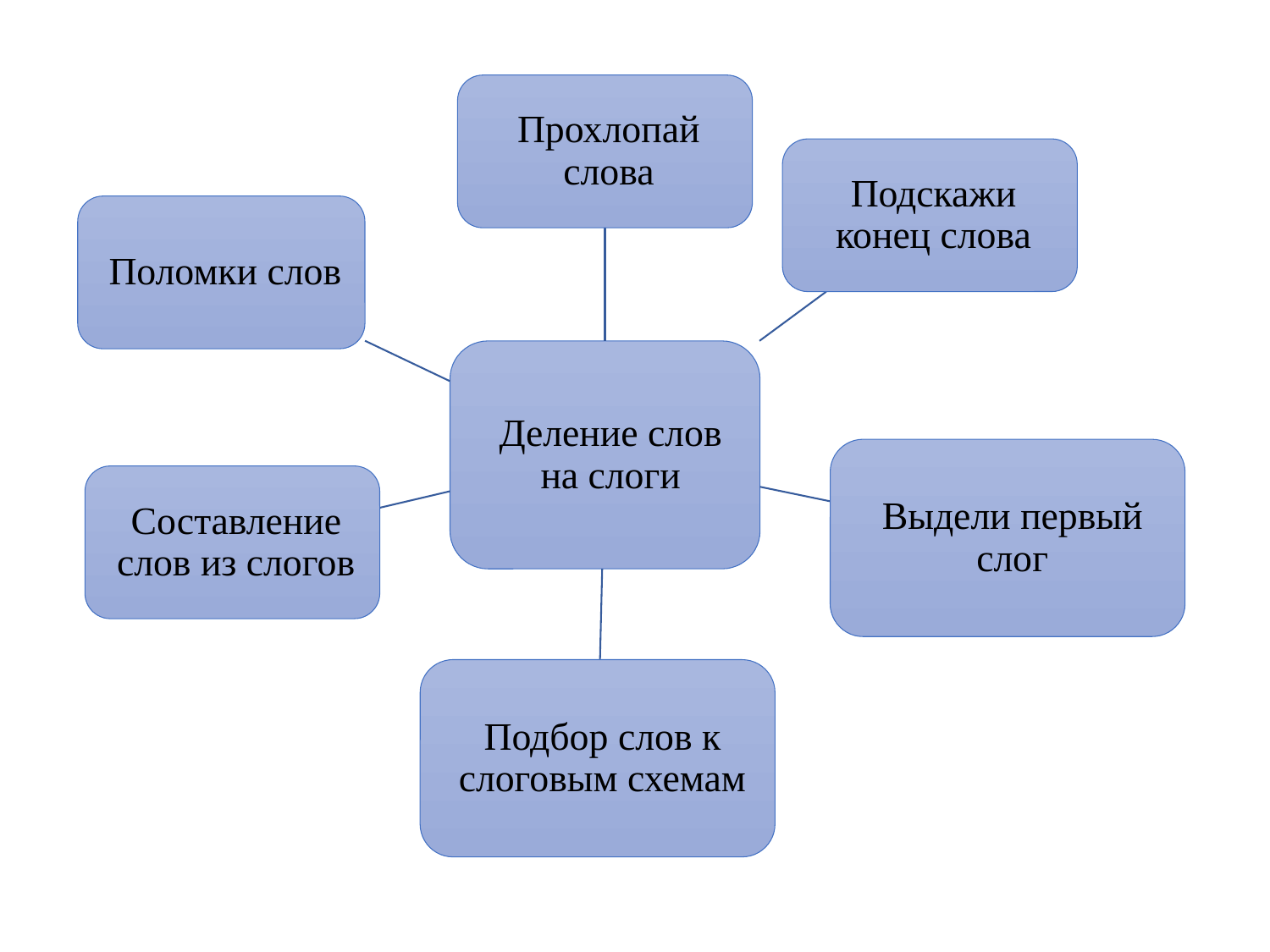

Деление слов на слоги
Прохлопай слова
Подскажи конец слова
Выдели первый слог
Подбор слов к слоговым схемам
Составление слов из слогов
Поломки слов